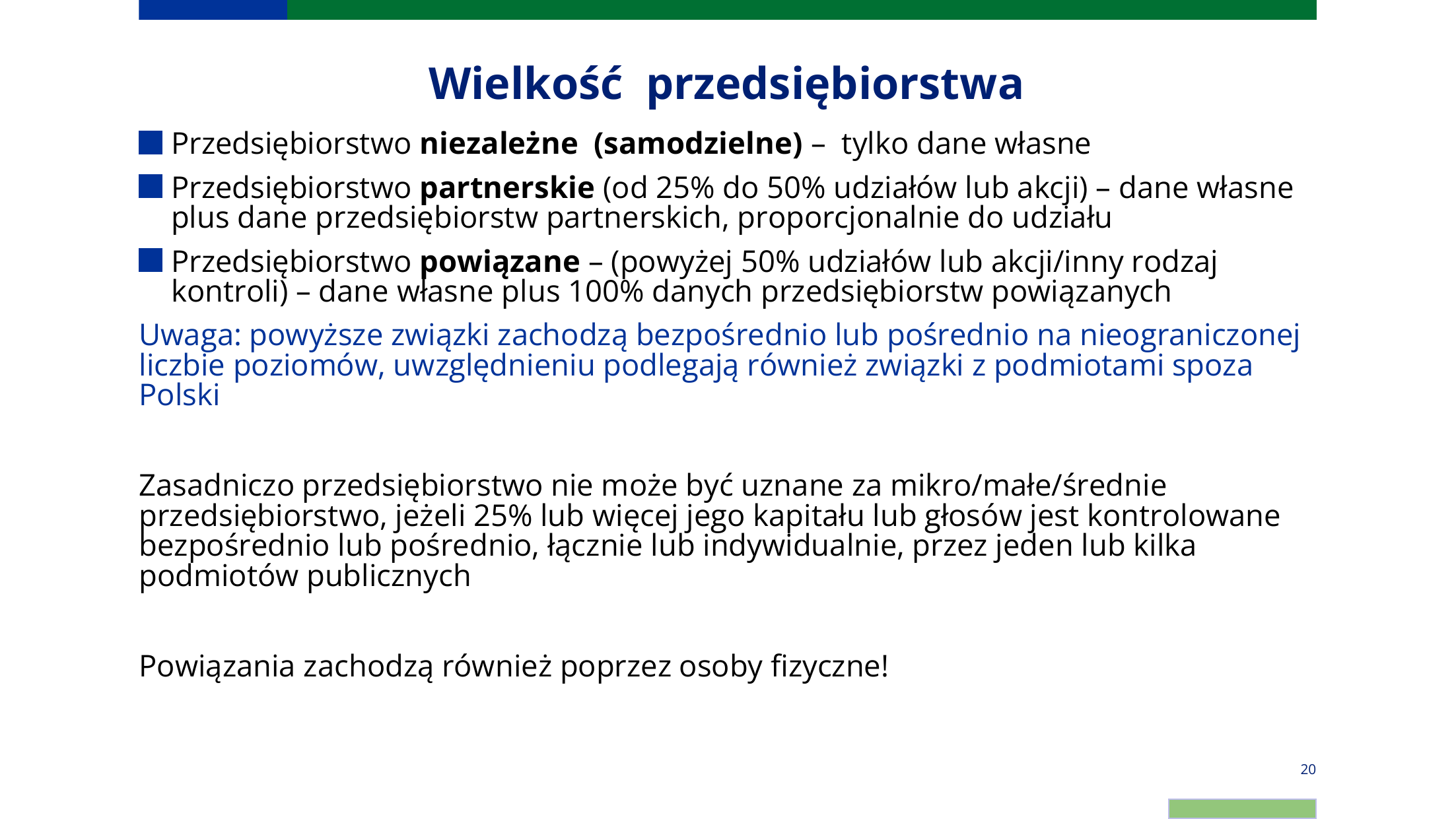

# Wielkość  przedsiębiorstwa
Przedsiębiorstwo niezależne  (samodzielne) –  tylko dane własne
Przedsiębiorstwo partnerskie (od 25% do 50% udziałów lub akcji) – dane własne plus dane przedsiębiorstw partnerskich, proporcjonalnie do udziału
Przedsiębiorstwo powiązane – (powyżej 50% udziałów lub akcji/inny rodzaj kontroli) – dane własne plus 100% danych przedsiębiorstw powiązanych
Uwaga: powyższe związki zachodzą bezpośrednio lub pośrednio na nieograniczonej liczbie poziomów, uwzględnieniu podlegają również związki z podmiotami spoza Polski

Zasadniczo przedsiębiorstwo nie może być uznane za mikro/małe/średnie przedsiębiorstwo, jeżeli 25% lub więcej jego kapitału lub głosów jest kontrolowane bezpośrednio lub pośrednio, łącznie lub indywidualnie, przez jeden lub kilka podmiotów publicznych

Powiązania zachodzą również poprzez osoby fizyczne!

20